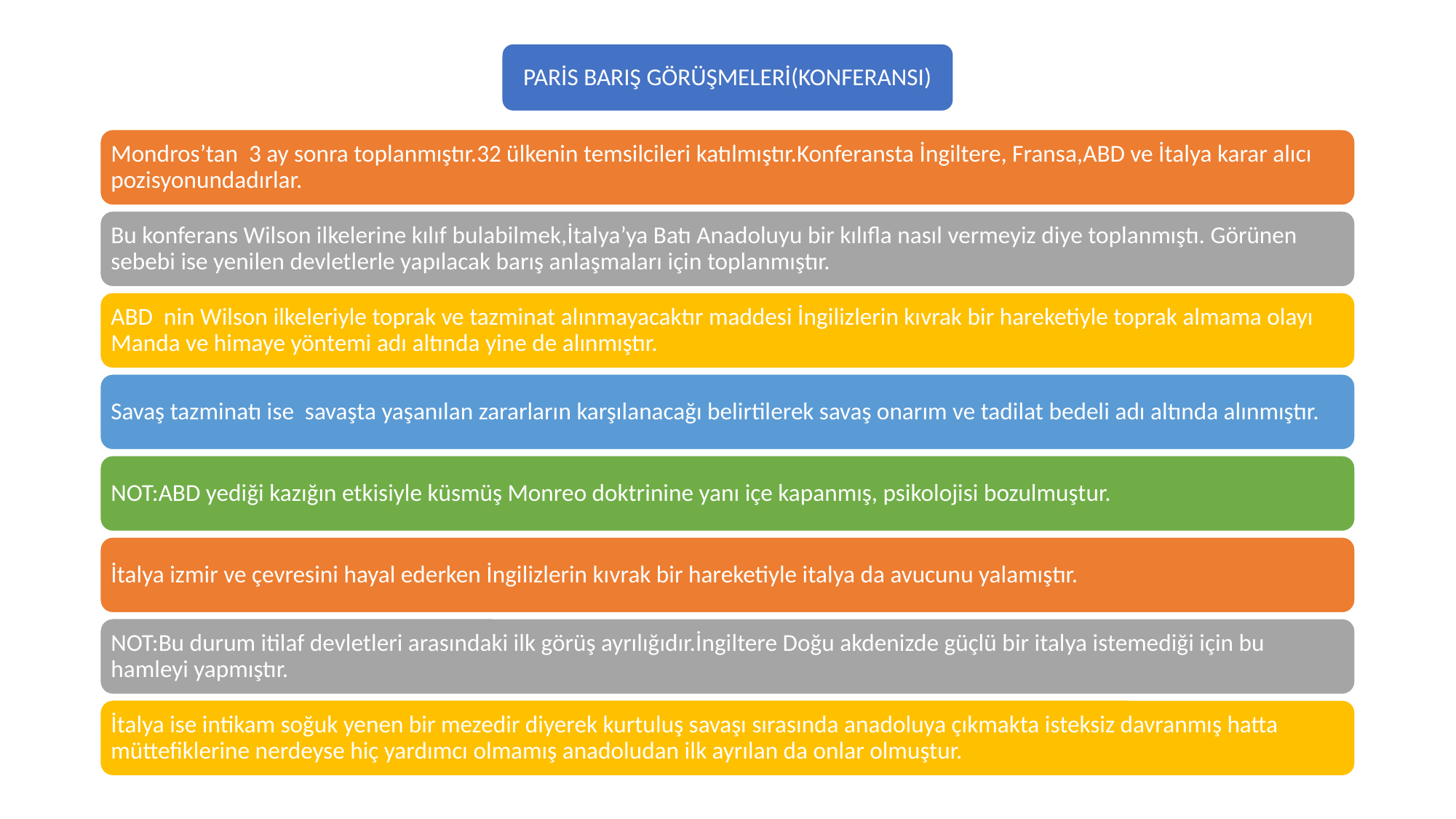

PARİS BARIŞ GÖRÜŞMELERİ(KONFERANSI)
Mondros’tan  3 ay sonra toplanmıştır.32 ülkenin temsilcileri katılmıştır.Konferansta İngiltere, Fransa,ABD ve İtalya karar alıcı pozisyonundadırlar.
Bu konferans Wilson ilkelerine kılıf bulabilmek,İtalya’ya Batı Anadoluyu bir kılıfla nasıl vermeyiz diye toplanmıştı. Görünen sebebi ise yenilen devletlerle yapılacak barış anlaşmaları için toplanmıştır.
ABD  nin Wilson ilkeleriyle toprak ve tazminat alınmayacaktır maddesi İngilizlerin kıvrak bir hareketiyle toprak almama olayı Manda ve himaye yöntemi adı altında yine de alınmıştır.
Savaş tazminatı ise  savaşta yaşanılan zararların karşılanacağı belirtilerek savaş onarım ve tadilat bedeli adı altında alınmıştır.
NOT:ABD yediği kazığın etkisiyle küsmüş Monreo doktrinine yanı içe kapanmış, psikolojisi bozulmuştur.
İtalya izmir ve çevresini hayal ederken İngilizlerin kıvrak bir hareketiyle italya da avucunu yalamıştır.
NOT:Bu durum itilaf devletleri arasındaki ilk görüş ayrılığıdır.İngiltere Doğu akdenizde güçlü bir italya istemediği için bu hamleyi yapmıştır.
İtalya ise intikam soğuk yenen bir mezedir diyerek kurtuluş savaşı sırasında anadoluya çıkmakta isteksiz davranmış hatta müttefiklerine nerdeyse hiç yardımcı olmamış anadoludan ilk ayrılan da onlar olmuştur.